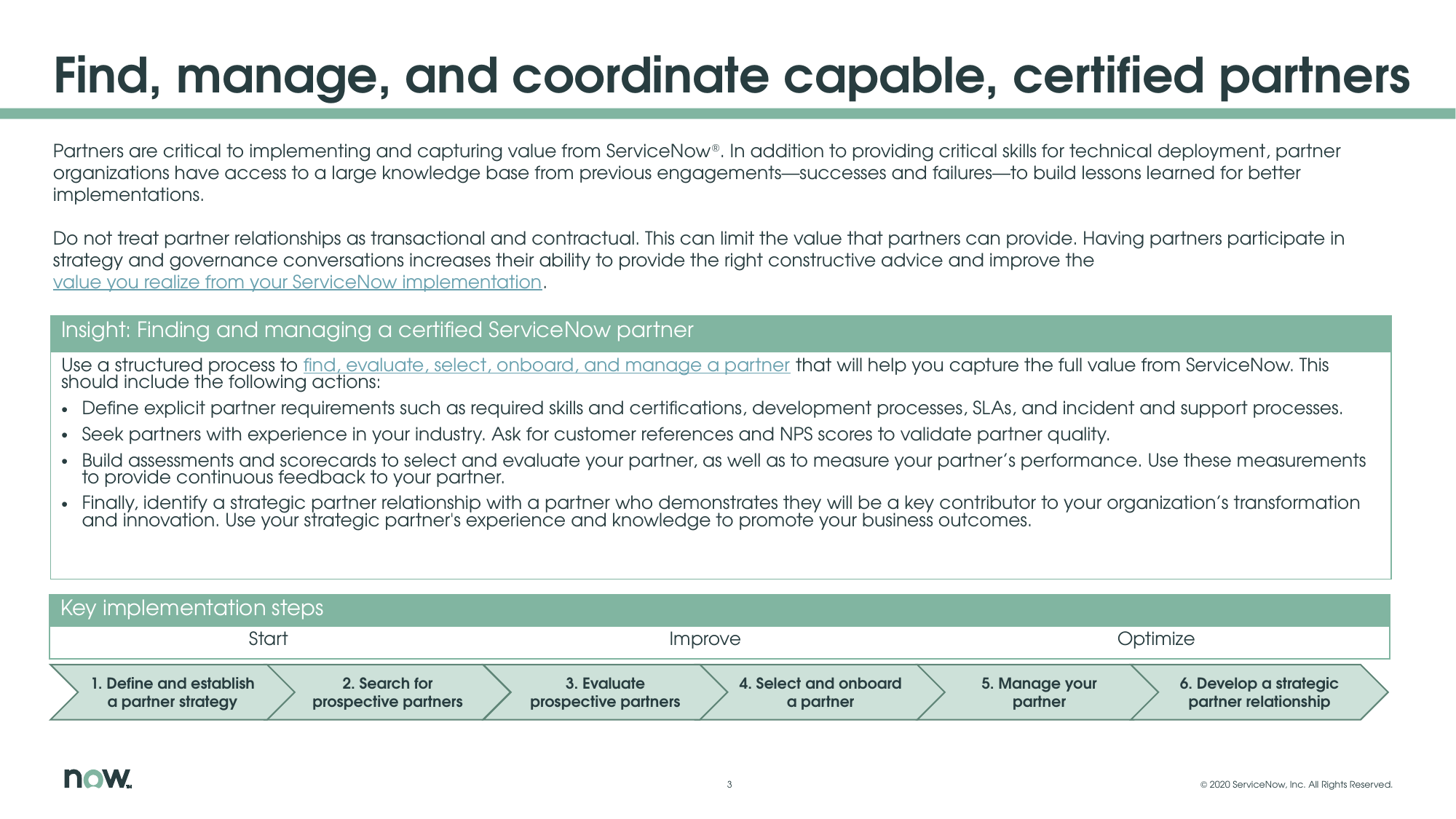

# Find, manage, and coordinate capable, certified partners

Partners are critical to implementing and capturing value from ServiceNow®. In addition to providing critical skills for technical deployment, partner organizations have access to a large knowledge base from previous engagements—successes and failures—to build lessons learned for better implementations.

Do not treat partner relationships as transactional and contractual. This can limit the value that partners can provide. Having partners participate in strategy and governance conversations increases their ability to provide the right constructive advice and improve the value you realize from your ServiceNow implementation.
| Insight: Finding and managing a certified ServiceNow partner |
| --- |
| Use a structured process to find, evaluate, select, onboard, and manage a partner that will help you capture the full value from ServiceNow. This should include the following actions: Define explicit partner requirements such as required skills and certifications, development processes, SLAs, and incident and support processes. Seek partners with experience in your industry. Ask for customer references and NPS scores to validate partner quality. Build assessments and scorecards to select and evaluate your partner, as well as to measure your partner’s performance. Use these measurements to provide continuous feedback to your partner. Finally, identify a strategic partner relationship with a partner who demonstrates they will be a key contributor to your organization’s transformation and innovation. Use your strategic partner's experience and knowledge to promote your business outcomes. |
| Key implementation steps |  |  |
| --- | --- | --- |
| Start | Improve | Optimize |
1. Define and establish a partner strategy
2. Search for prospective partners
3. Evaluate prospective partners
4. Select and onboard a partner
5. Manage your partner
6. Develop a strategic partner relationship